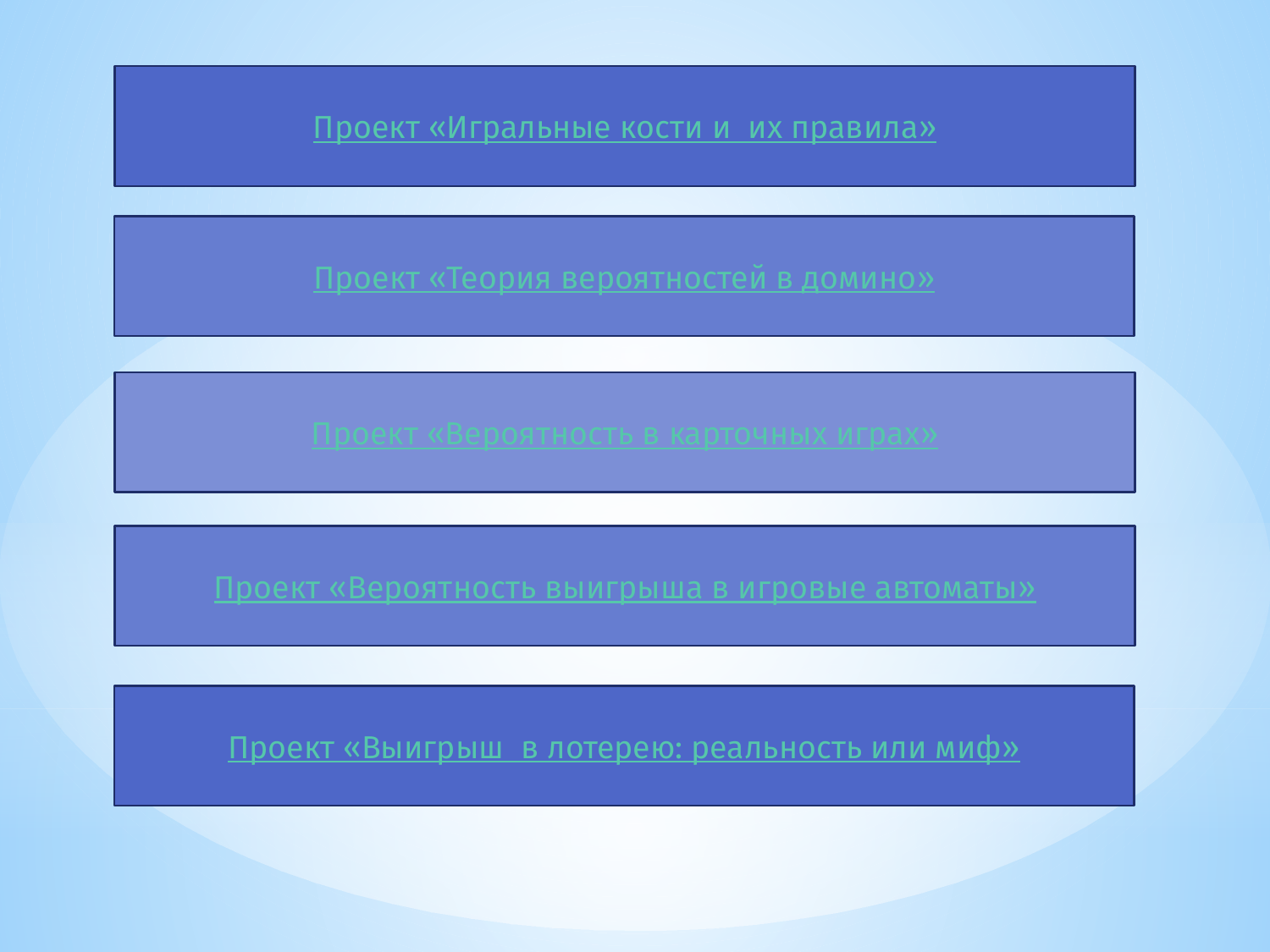

Проект «Игральные кости и  их правила»
Проект «Теория вероятностей в домино»
Проект «Вероятность в карточных играх»
Проект «Вероятность выигрыша в игровые автоматы»
Проект «Выигрыш  в лотерею: реальность или миф»